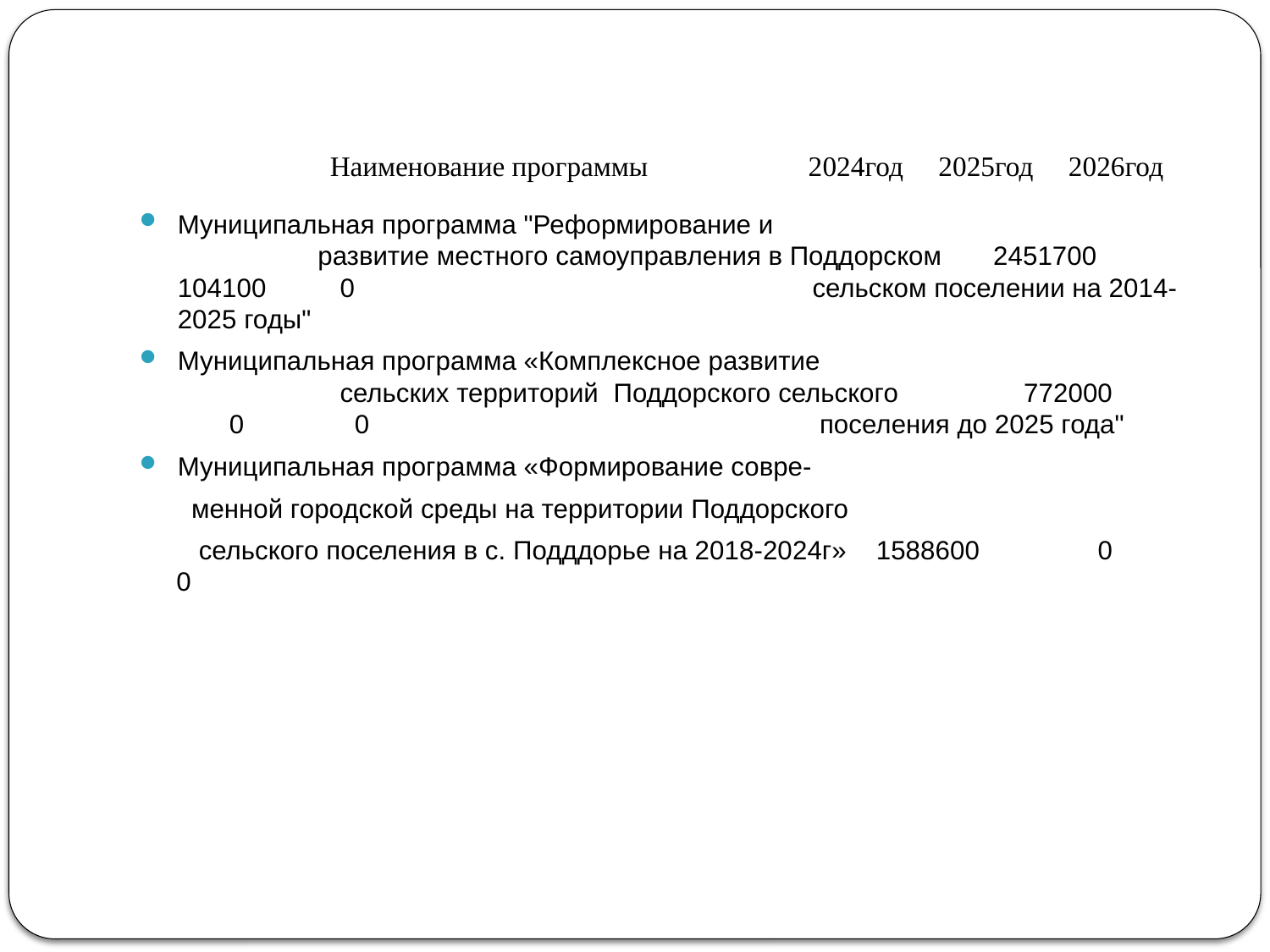

# Наименование программы                       2024год     2025год     2026год
Муниципальная программа "Реформирование и                                                                            развитие местного самоуправления в Поддорском       2451700         104100          0                                                              сельском поселении на 2014-2025 годы"
Муниципальная программа «Комплексное развитие                                                                         сельских территорий  Поддорского сельского                 772000                  0               0                                                             поселения до 2025 года"
Муниципальная программа «Формирование совре-
       менной городской среды на территории Поддорского
        сельского поселения в с. Подддорье на 2018-2024г»    1588600                0                0